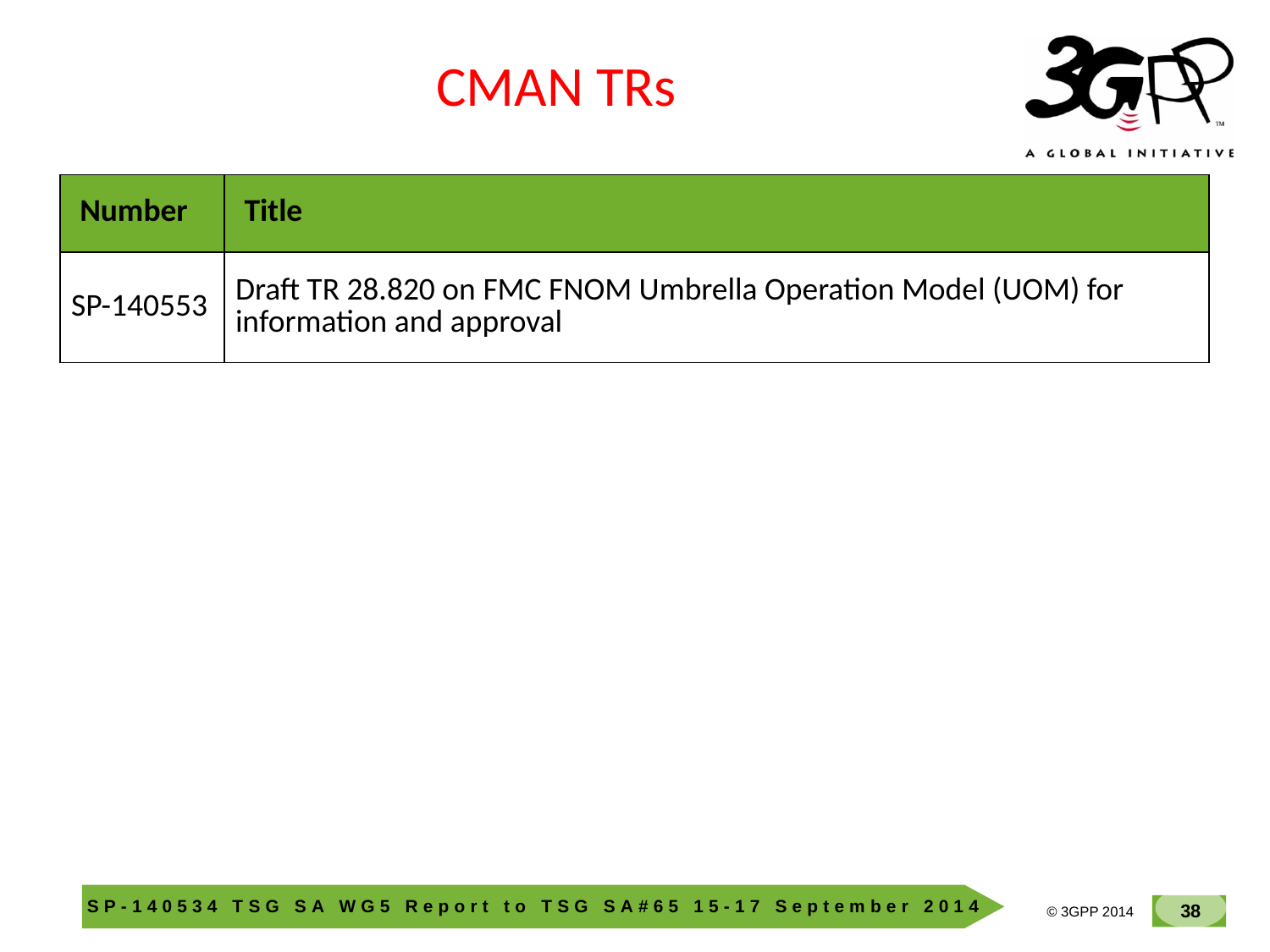

CMAN TRs
| Number | Title |
| --- | --- |
| SP-140553 | Draft TR 28.820 on FMC FNOM Umbrella Operation Model (UOM) for information and approval |